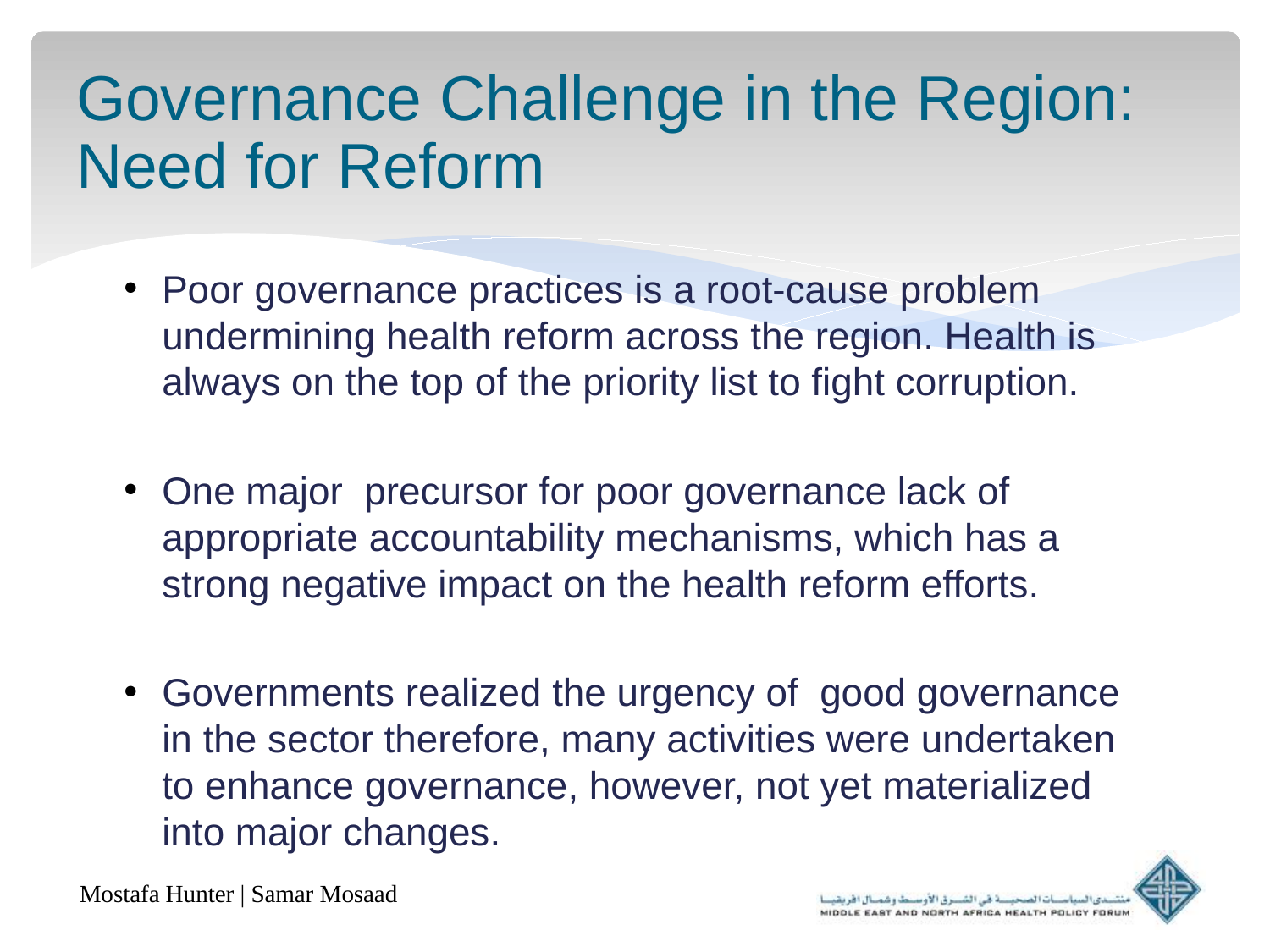

# Governance Challenge in the Region: Need for Reform
Poor governance practices is a root-cause problem undermining health reform across the region. Health is always on the top of the priority list to fight corruption.

One major  precursor for poor governance lack of appropriate accountability mechanisms, which has a strong negative impact on the health reform efforts.

Governments realized the urgency of  good governance in the sector therefore, many activities were undertaken to enhance governance, however, not yet materialized into major changes.

Mostafa Hunter | Samar Mosaad